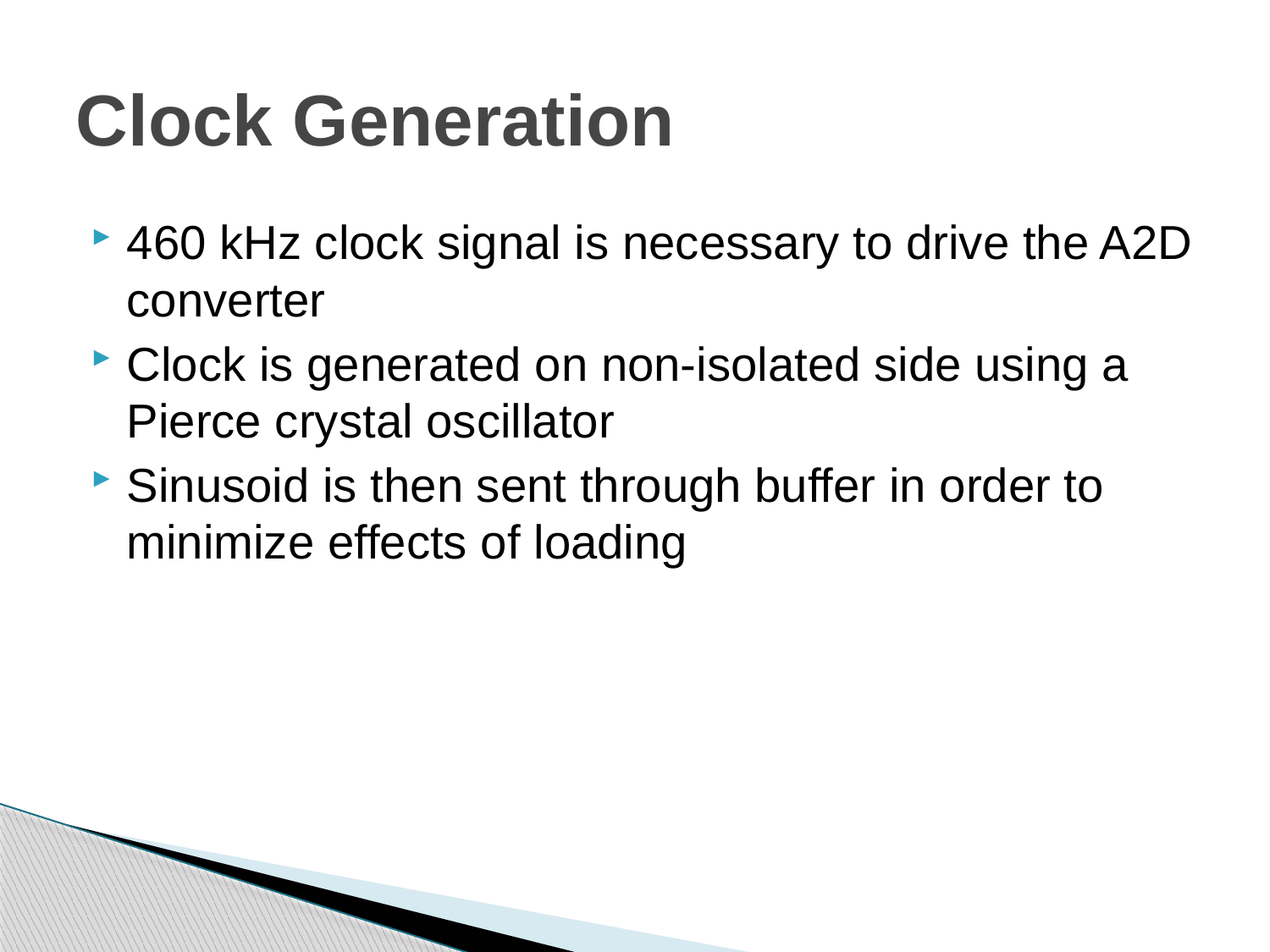

# Clock Generation
460 kHz clock signal is necessary to drive the A2D converter
Clock is generated on non-isolated side using a Pierce crystal oscillator
Sinusoid is then sent through buffer in order to minimize effects of loading